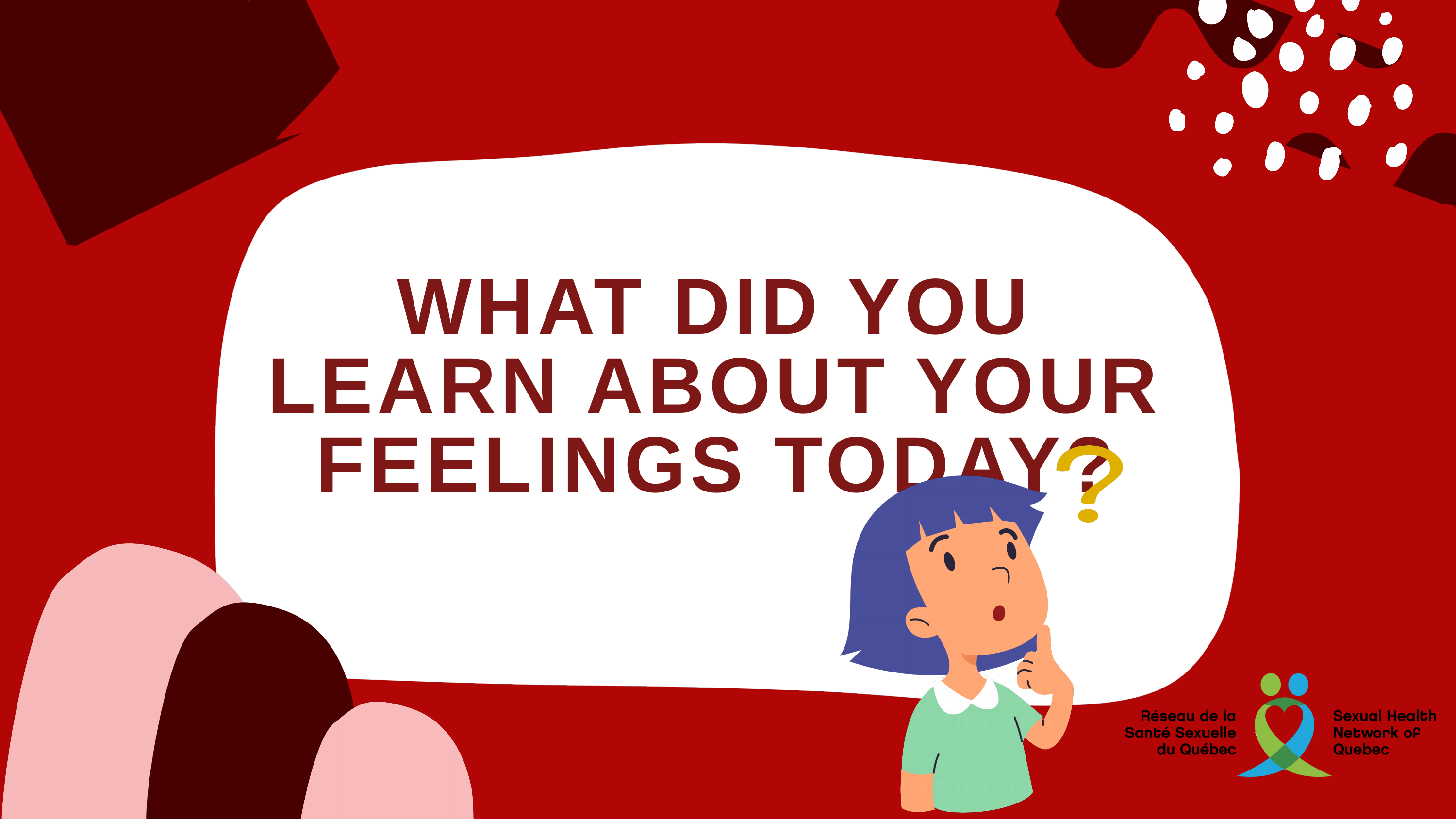

WHAT DID YOU LEARN ABOUT YOUR FEELINGS TODAY?